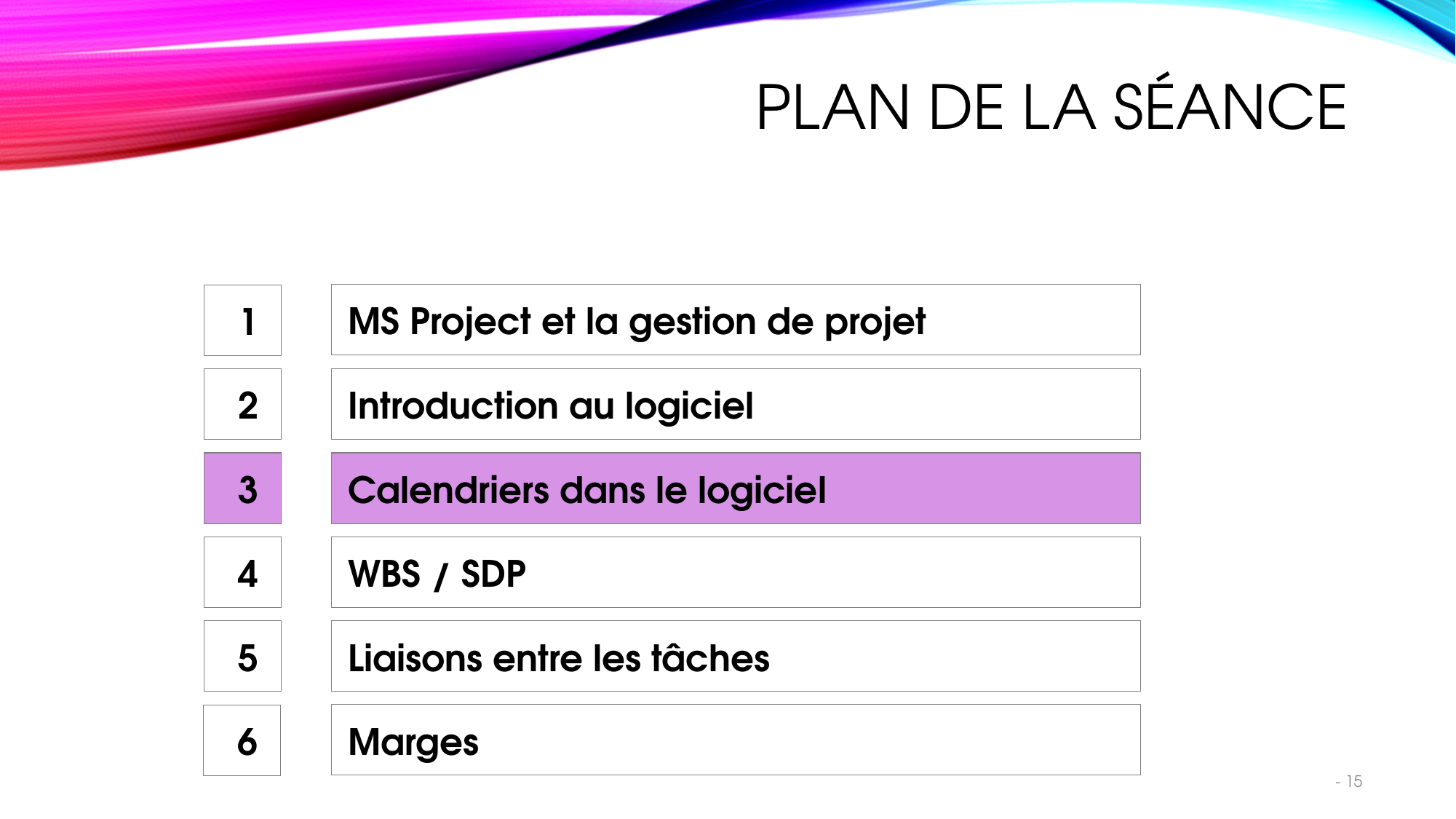

# Plan de la séance
MS Project et la gestion de projet
1
2
Introduction au logiciel
3
Calendriers dans le logiciel
4
WBS / SDP
Liaisons entre les tâches
5
Marges
6
15